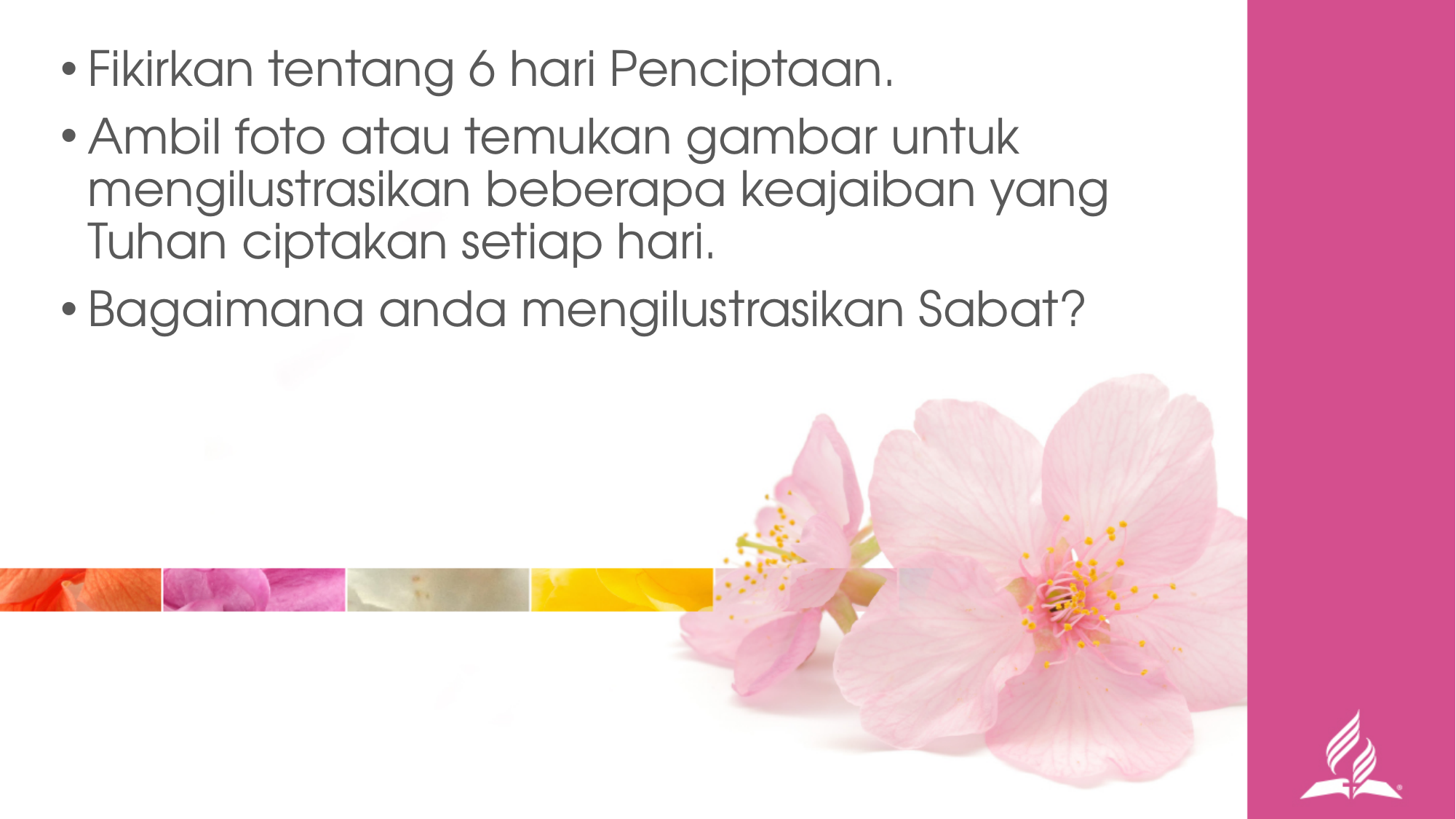

Fikirkan tentang 6 hari Penciptaan.
Ambil foto atau temukan gambar untuk mengilustrasikan beberapa keajaiban yang Tuhan ciptakan setiap hari.
Bagaimana anda mengilustrasikan Sabat?